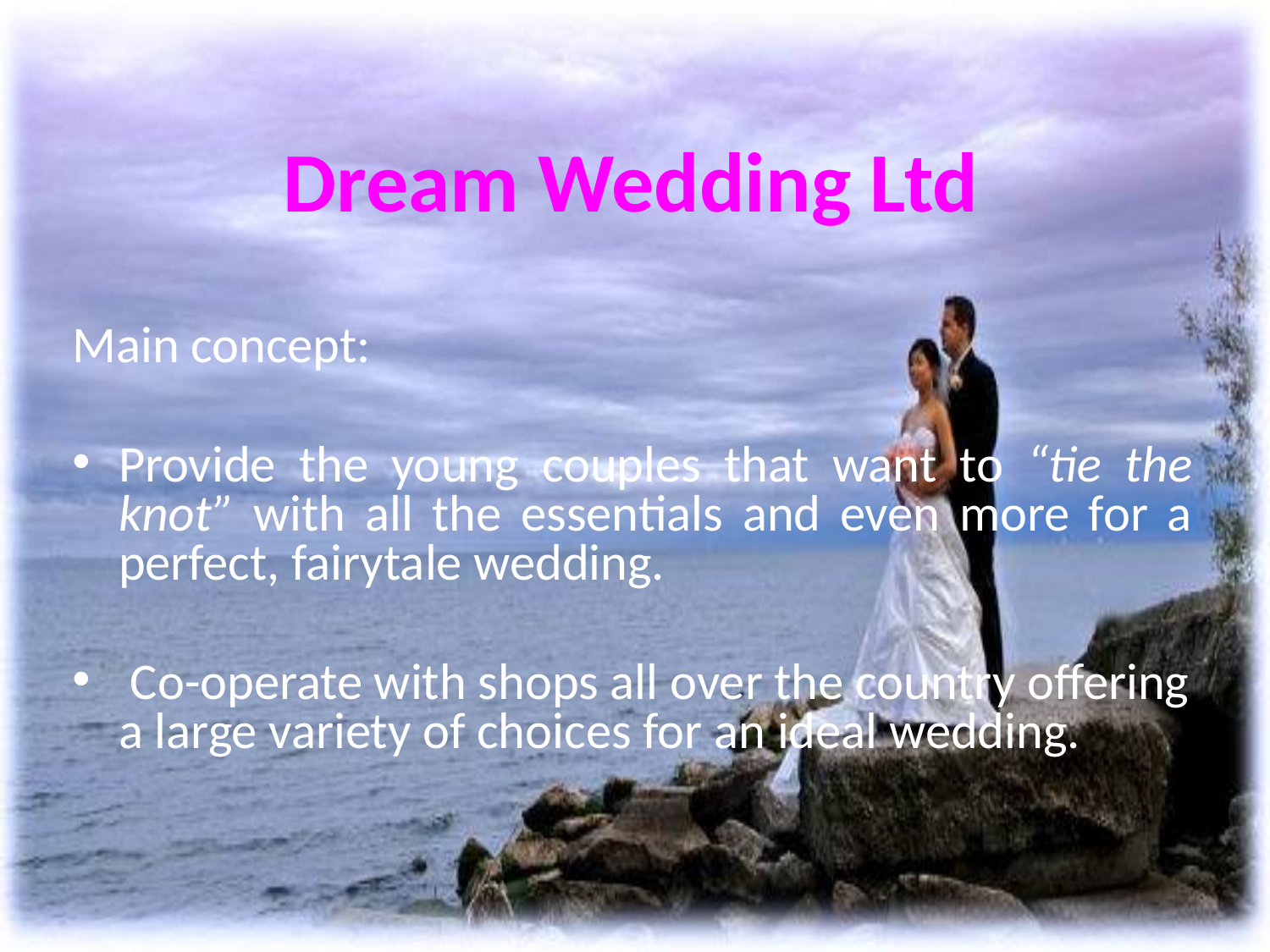

# Dream Wedding Ltd
Main concept:

Provide the young couples that want to “tie the knot” with all the essentials and even more for a perfect, fairytale wedding.

 Co-operate with shops all over the country offering a large variety of choices for an ideal wedding.